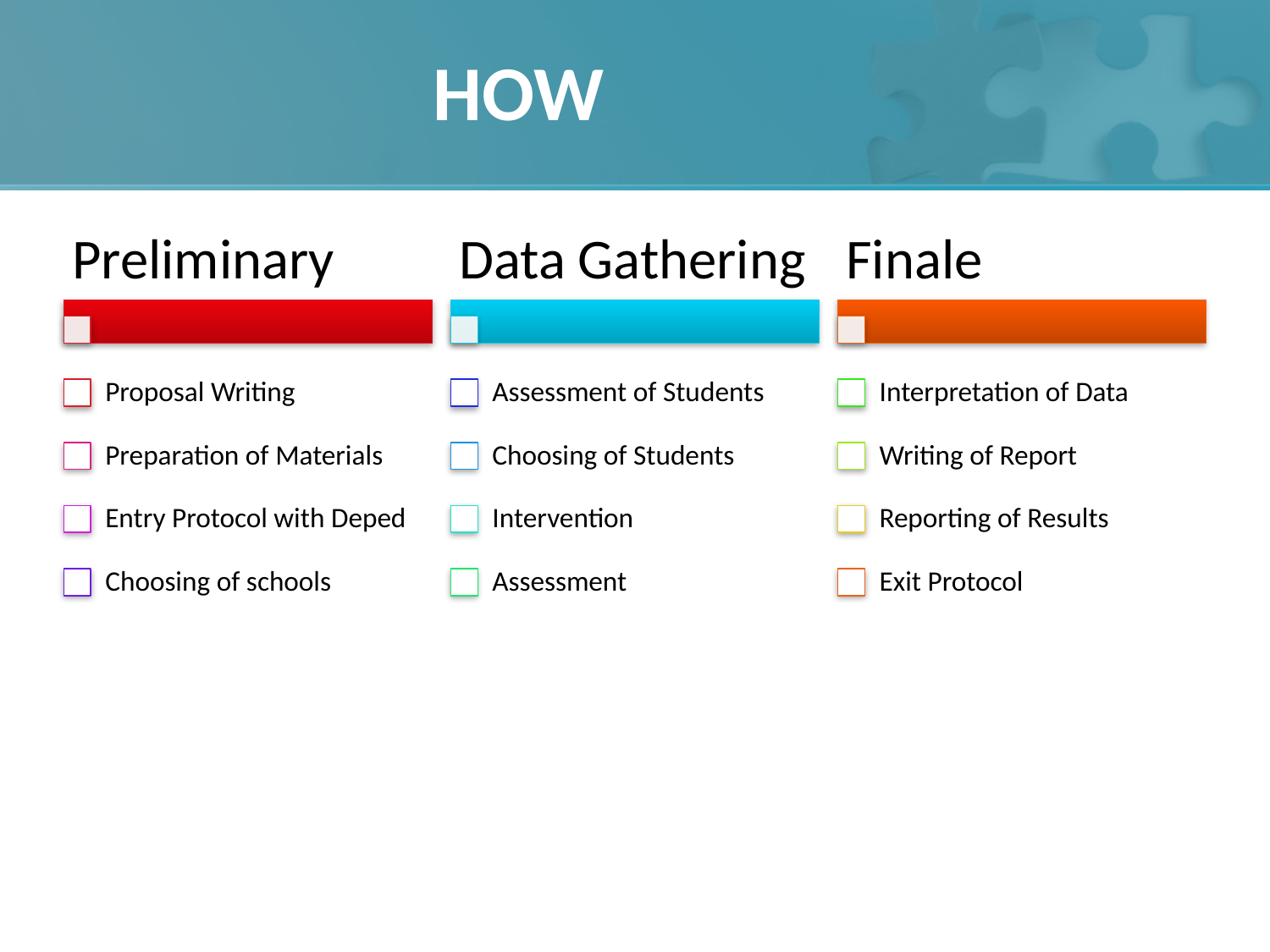

# HOW
Preliminary
Proposal Writing
Preparation of Materials
Entry Protocol with Deped
Choosing of schools
Data Gathering
Assessment of Students
Choosing of Students
Intervention
Assessment
Finale
Interpretation of Data
Writing of Report
Reporting of Results
Exit Protocol